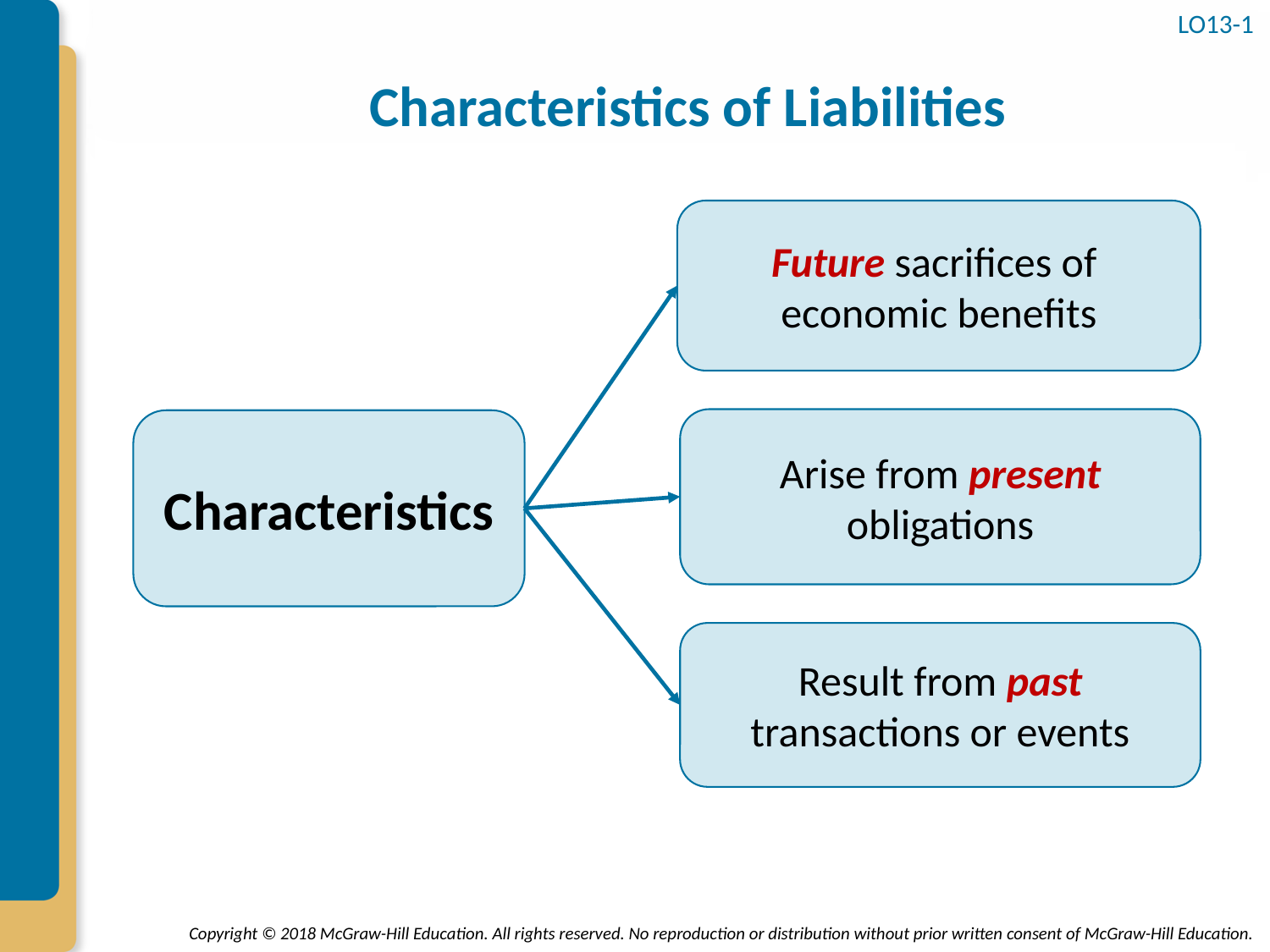

# Characteristics of Liabilities
LO13-1
Future sacrifices of
economic benefits
Arise from present obligations
Characteristics
Result from past transactions or events